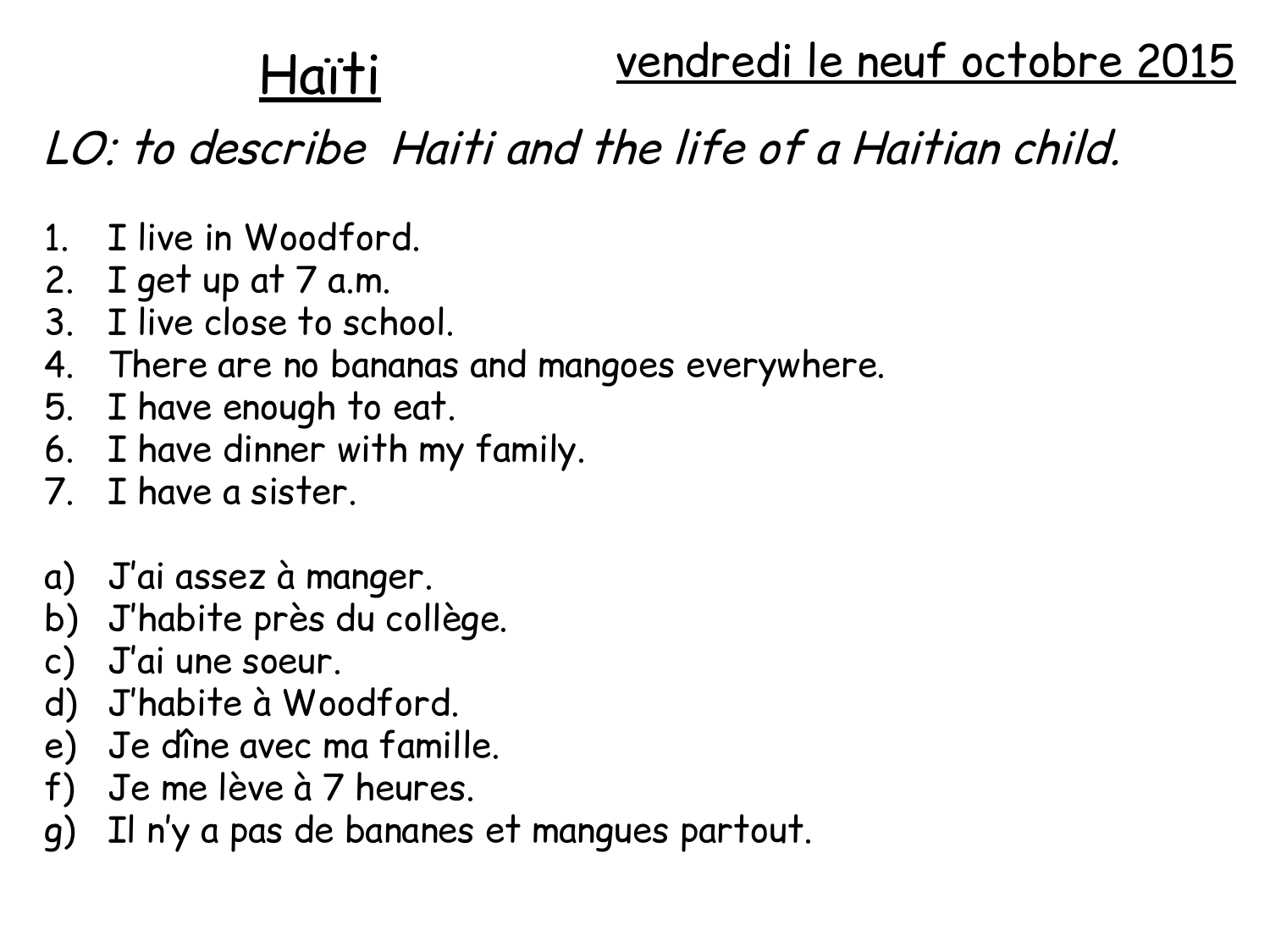

vendredi le neuf octobre 2015
Haïti
LO: to describe  Haiti and the life of a Haitian child.

I live in Woodford.
I get up at 7 a.m.
I live close to school.
There are no bananas and mangoes everywhere.
I have enough to eat.
I have dinner with my family.
I have a sister.

J’ai assez à manger.
J’habite près du collège.
J’ai une soeur.
J’habite à Woodford.
Je dîne avec ma famille.
Je me lève à 7 heures.
Il n’y a pas de bananes et mangues partout.